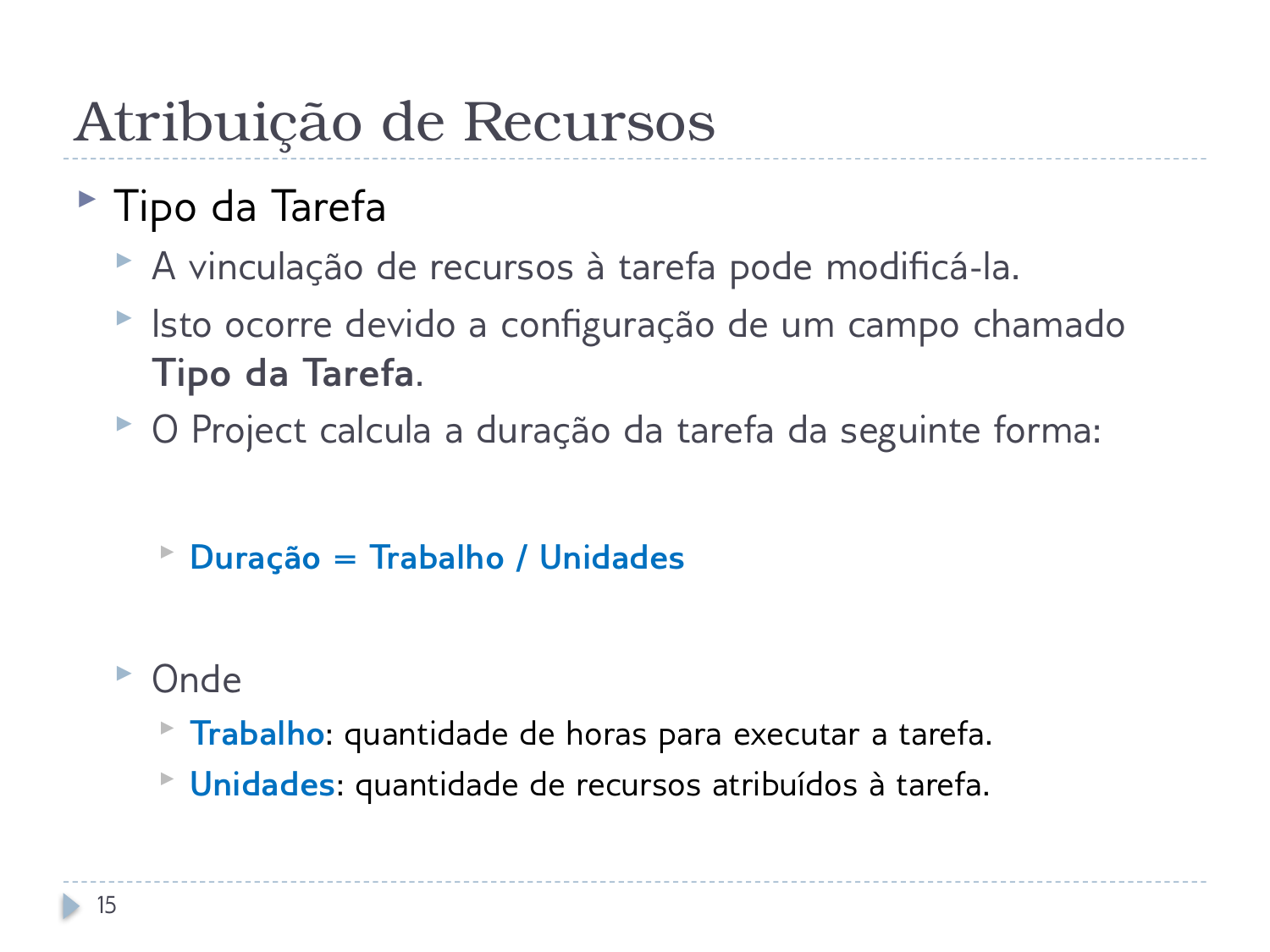

# Atribuição de Recursos
Tipo da Tarefa
A vinculação de recursos à tarefa pode modificá-la.
Isto ocorre devido a configuração de um campo chamado Tipo da Tarefa.
O Project calcula a duração da tarefa da seguinte forma:

Duração = Trabalho / Unidades

Onde
Trabalho: quantidade de horas para executar a tarefa.
Unidades: quantidade de recursos atribuídos à tarefa.
15